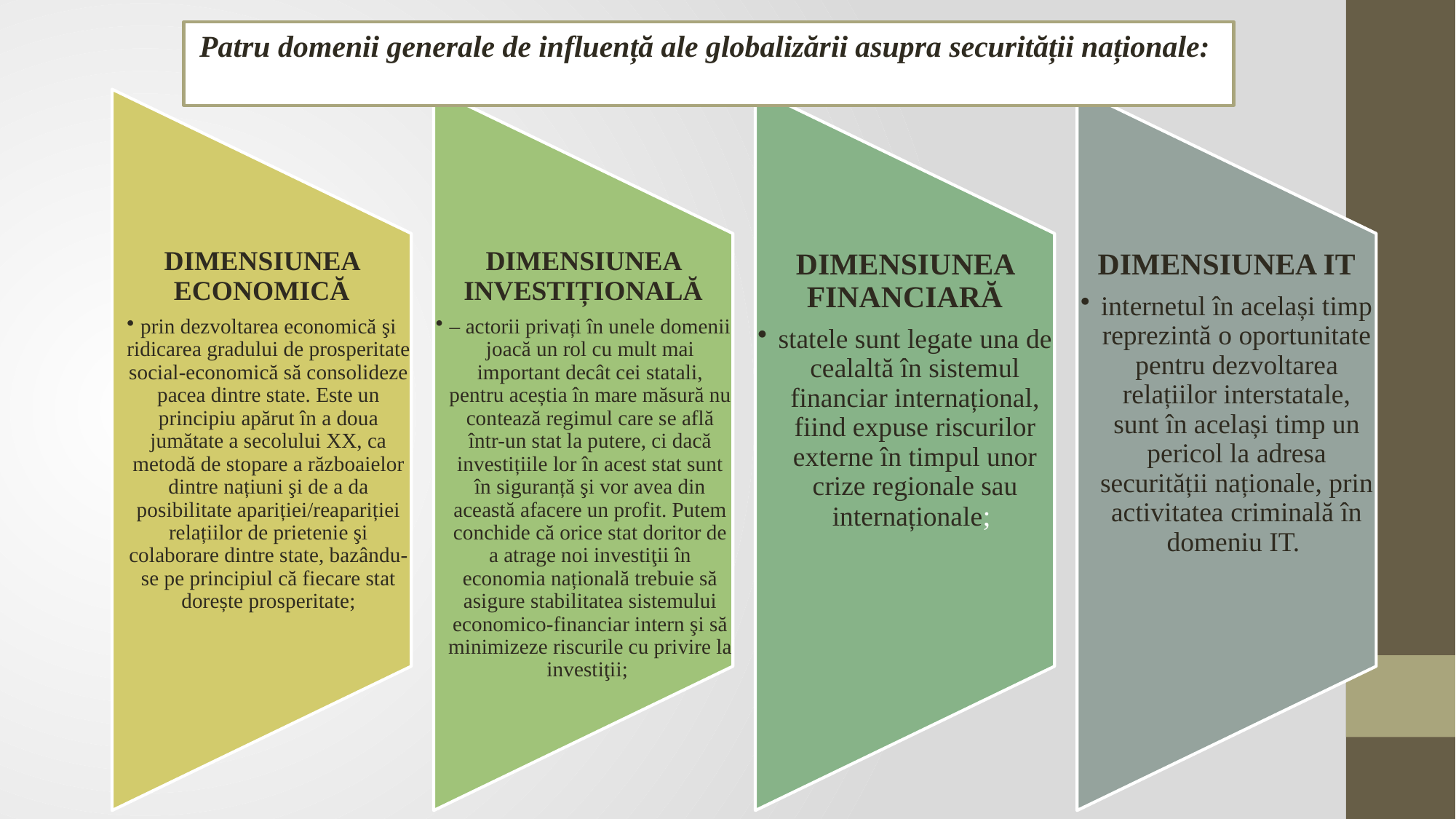

Patru domenii generale de influență ale globalizării asupra securității naționale:

DIMENSIUNEA ECONOMICĂ
prin dezvoltarea economică şi ridicarea gradului de prosperitate social-economică să consolideze pacea dintre state. Este un principiu apărut în a doua jumătate a secolului XX, ca metodă de stopare a războaielor dintre națiuni şi de a da posibilitate apariției/reapariției relațiilor de prietenie şi colaborare dintre state, bazându-se pe principiul că fiecare stat dorește prosperitate;
DIMENSIUNEA INVESTIȚIONALĂ
– actorii privați în unele domenii joacă un rol cu mult mai important decât cei statali, pentru aceștia în mare măsură nu contează regimul care se află într-un stat la putere, ci dacă investițiile lor în acest stat sunt în siguranță şi vor avea din această afacere un profit. Putem conchide că orice stat doritor de a atrage noi investiţii în economia națională trebuie să asigure stabilitatea sistemului economico-financiar intern şi să minimizeze riscurile cu privire la investiţii;
DIMENSIUNEA FINANCIARĂ
statele sunt legate una de cealaltă în sistemul financiar internațional, fiind expuse riscurilor externe în timpul unor crize regionale sau internaționale;
DIMENSIUNEA IT
internetul în același timp reprezintă o oportunitate pentru dezvoltarea relațiilor interstatale, sunt în același timp un pericol la adresa securității naționale, prin activitatea criminală în domeniu IT.